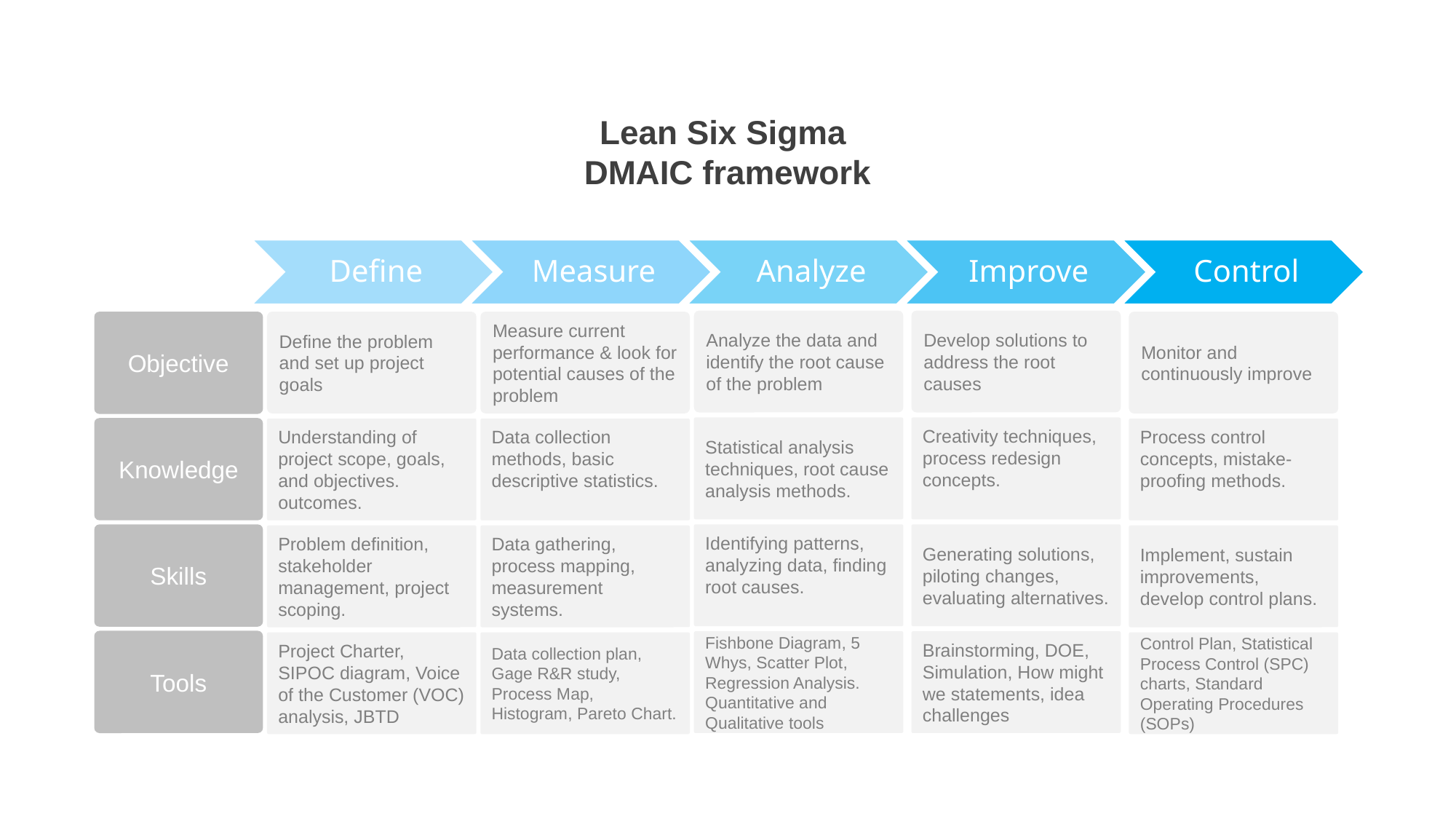

Lean Six Sigma
DMAIC framework
Define
Measure
Analyze
Improve
Control
Analyze the data and identify the root cause of the problem
Develop solutions to address the root causes
Objective
Define the problem and set up project goals
Measure current performance & look for potential causes of the problem
Monitor and continuously improve

Statistical analysis techniques, root cause analysis methods.

Creativity techniques, process redesign concepts.

Knowledge

Understanding of project scope, goals, and objectives. outcomes.

Data collection methods, basic descriptive statistics.

Process control concepts, mistake-proofing methods.

Skills
Identifying patterns, analyzing data, finding root causes.

Generating solutions, piloting changes, evaluating alternatives.
Problem definition, stakeholder management, project scoping.
Data gathering, process mapping, measurement systems.
Implement, sustain improvements, develop control plans.
Tools
Fishbone Diagram, 5 Whys, Scatter Plot, Regression Analysis. Quantitative and Qualitative tools
Brainstorming, DOE, Simulation, How might we statements, idea challenges
Project Charter,
SIPOC diagram, Voice of the Customer (VOC) analysis, JBTD
Data collection plan, Gage R&R study, Process Map, Histogram, Pareto Chart.
Control Plan, Statistical Process Control (SPC) charts, Standard Operating Procedures (SOPs)